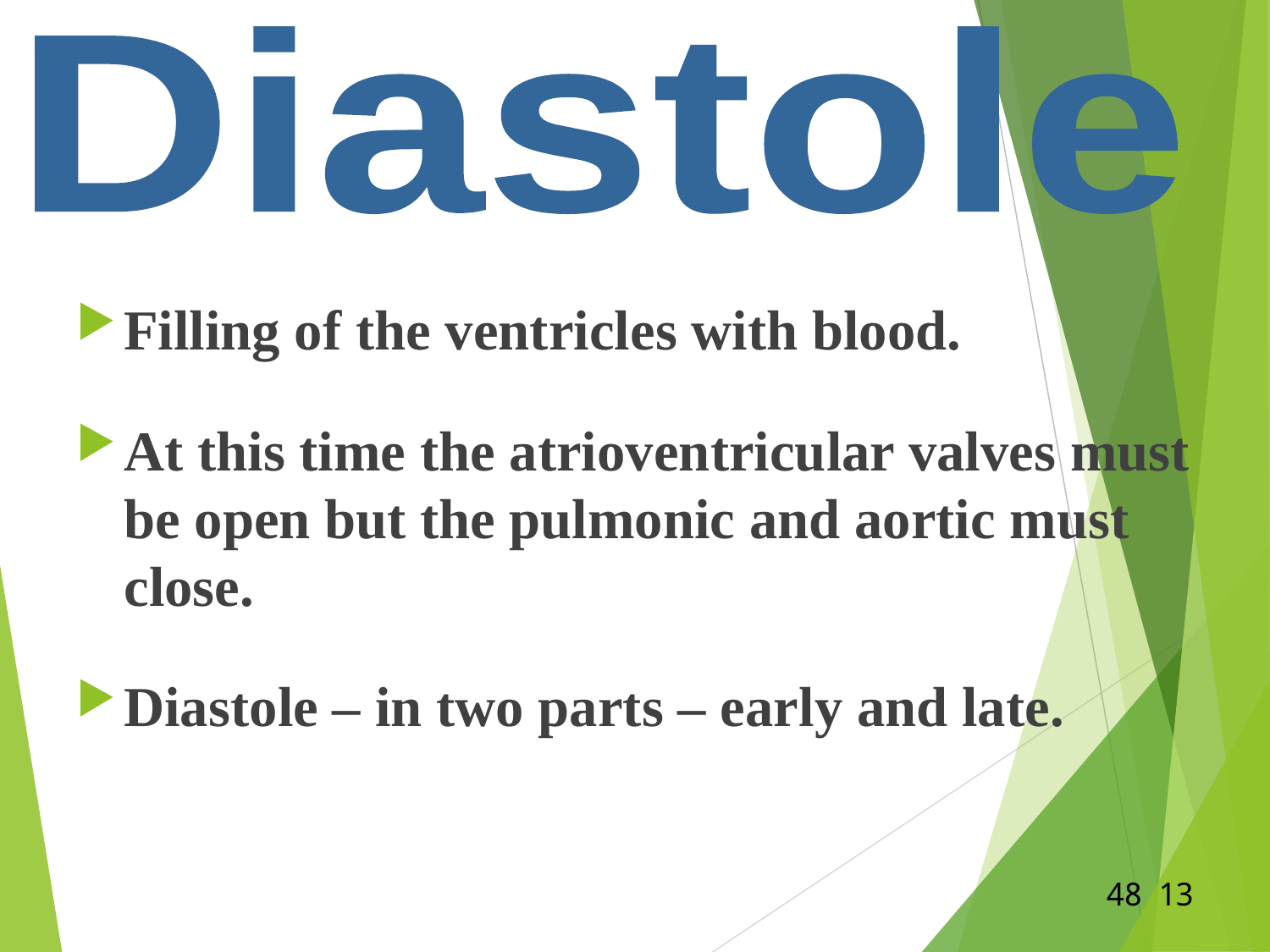

Diastole
Filling of the ventricles with blood.
At this time the atrioventricular valves must be open but the pulmonic and aortic must close.
Diastole – in two parts – early and late.
13  48